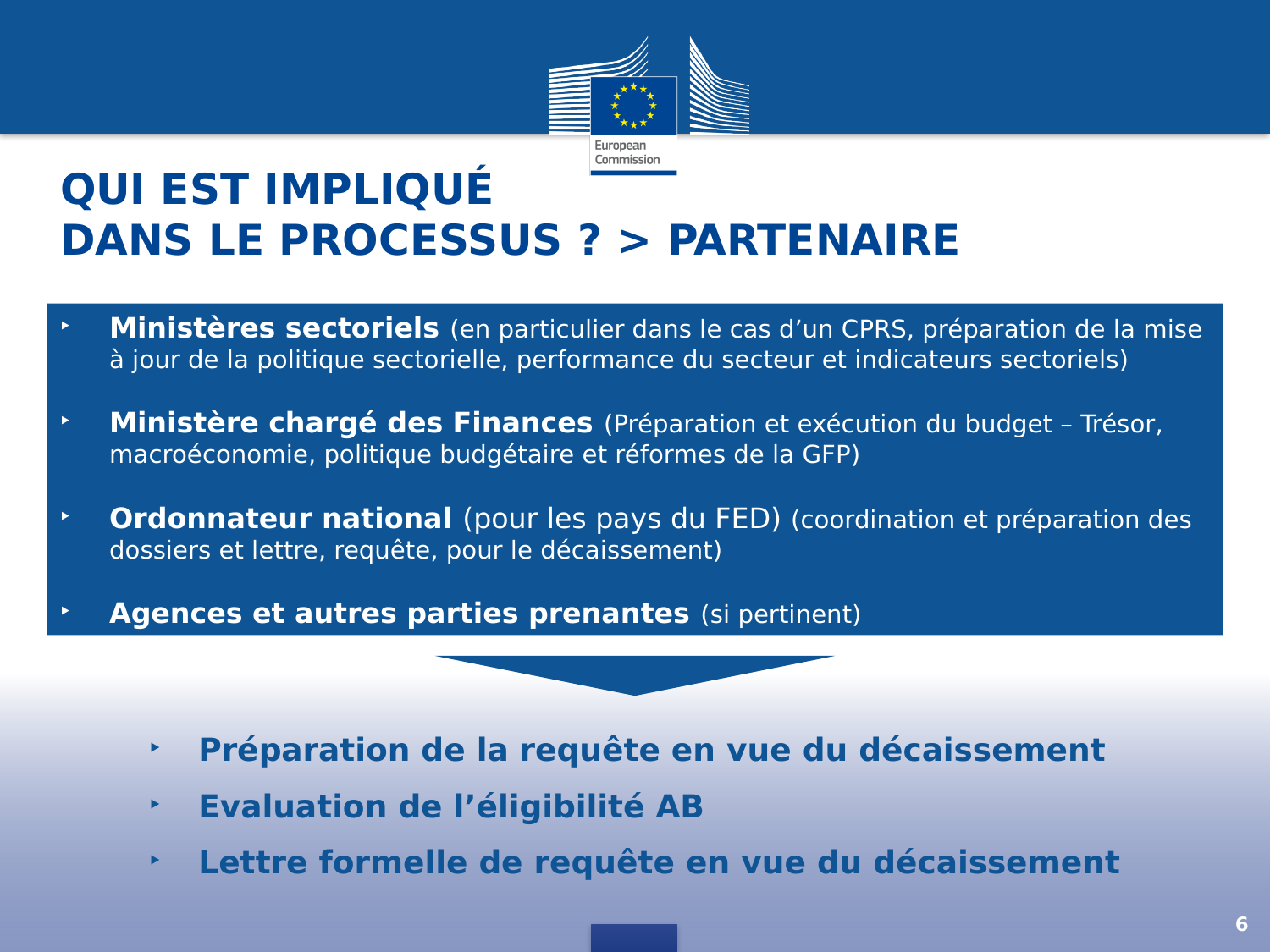

# QUI est impliqué dans le processus ? > partenaire
Ministères sectoriels (en particulier dans le cas d’un CPRS, préparation de la mise à jour de la politique sectorielle, performance du secteur et indicateurs sectoriels)
Ministère chargé des Finances (Préparation et exécution du budget – Trésor,  macroéconomie, politique budgétaire et réformes de la GFP)
Ordonnateur national (pour les pays du FED) (coordination et préparation des dossiers et lettre, requête, pour le décaissement)
Agences et autres parties prenantes (si pertinent)

Préparation de la requête en vue du décaissement
Evaluation de l’éligibilité AB
Lettre formelle de requête en vue du décaissement
6